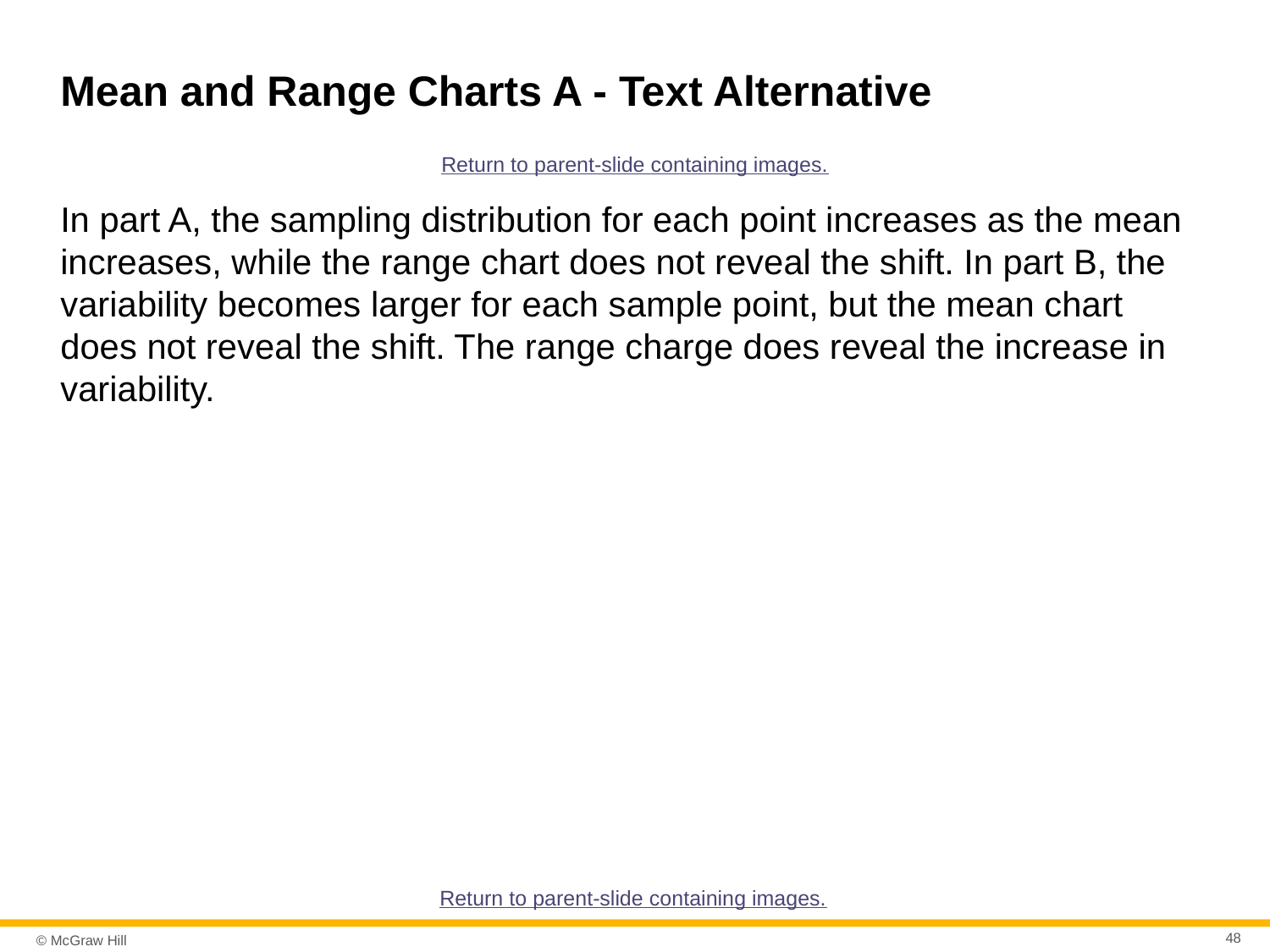

# Mean and Range Charts A - Text Alternative
Return to parent-slide containing images.
In part A, the sampling distribution for each point increases as the mean increases, while the range chart does not reveal the shift. In part B, the variability becomes larger for each sample point, but the mean chart does not reveal the shift. The range charge does reveal the increase in variability.
Return to parent-slide containing images.